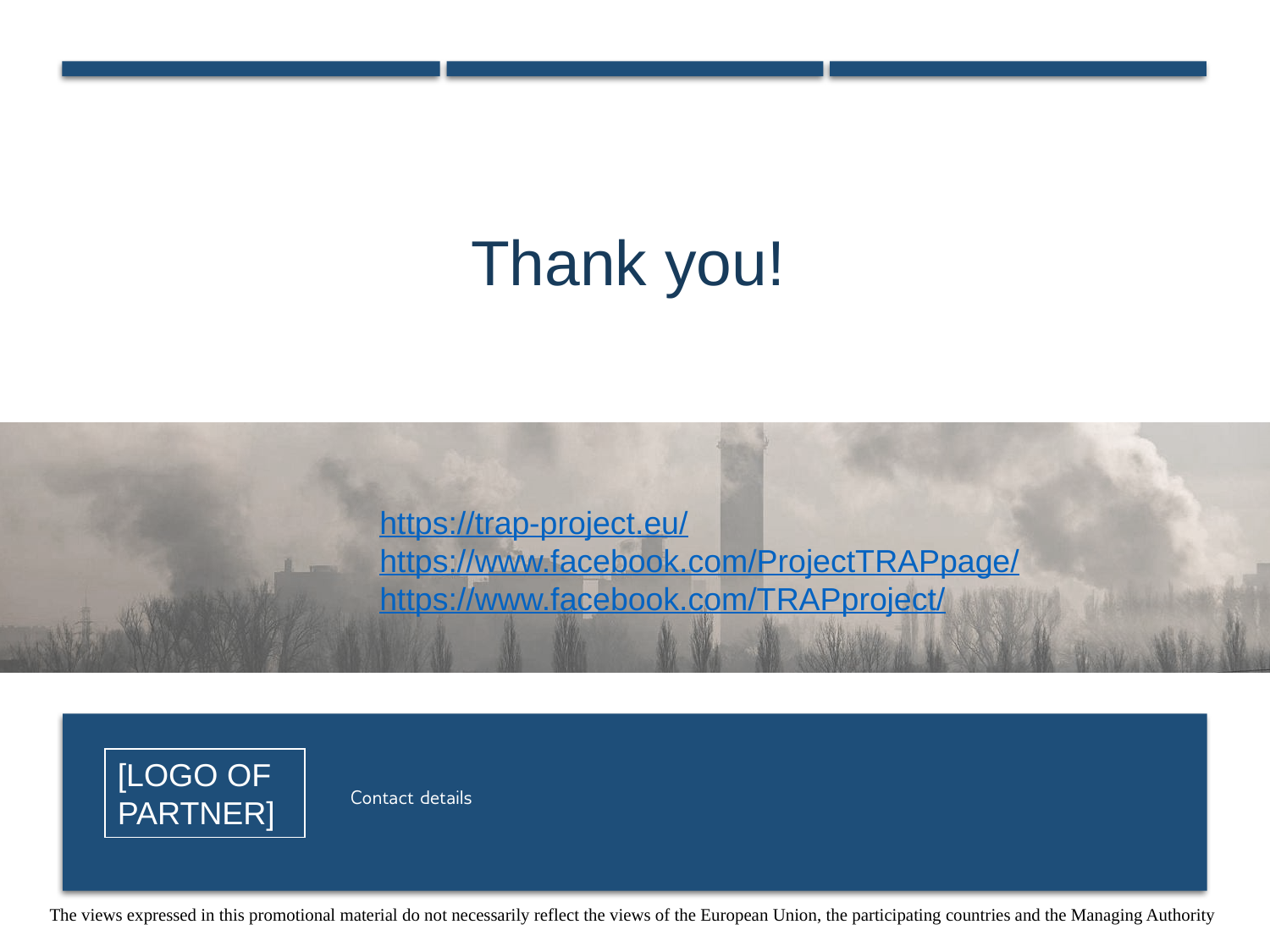

Thank you!
https://trap-project.eu/
https://www.facebook.com/ProjectTRAPpage/
https://www.facebook.com/TRAPproject/

[LOGO OF PARTNER]
Contact details
The views expressed in this promotional material do not necessarily reflect the views of the European Union, the participating countries and the Managing Authority